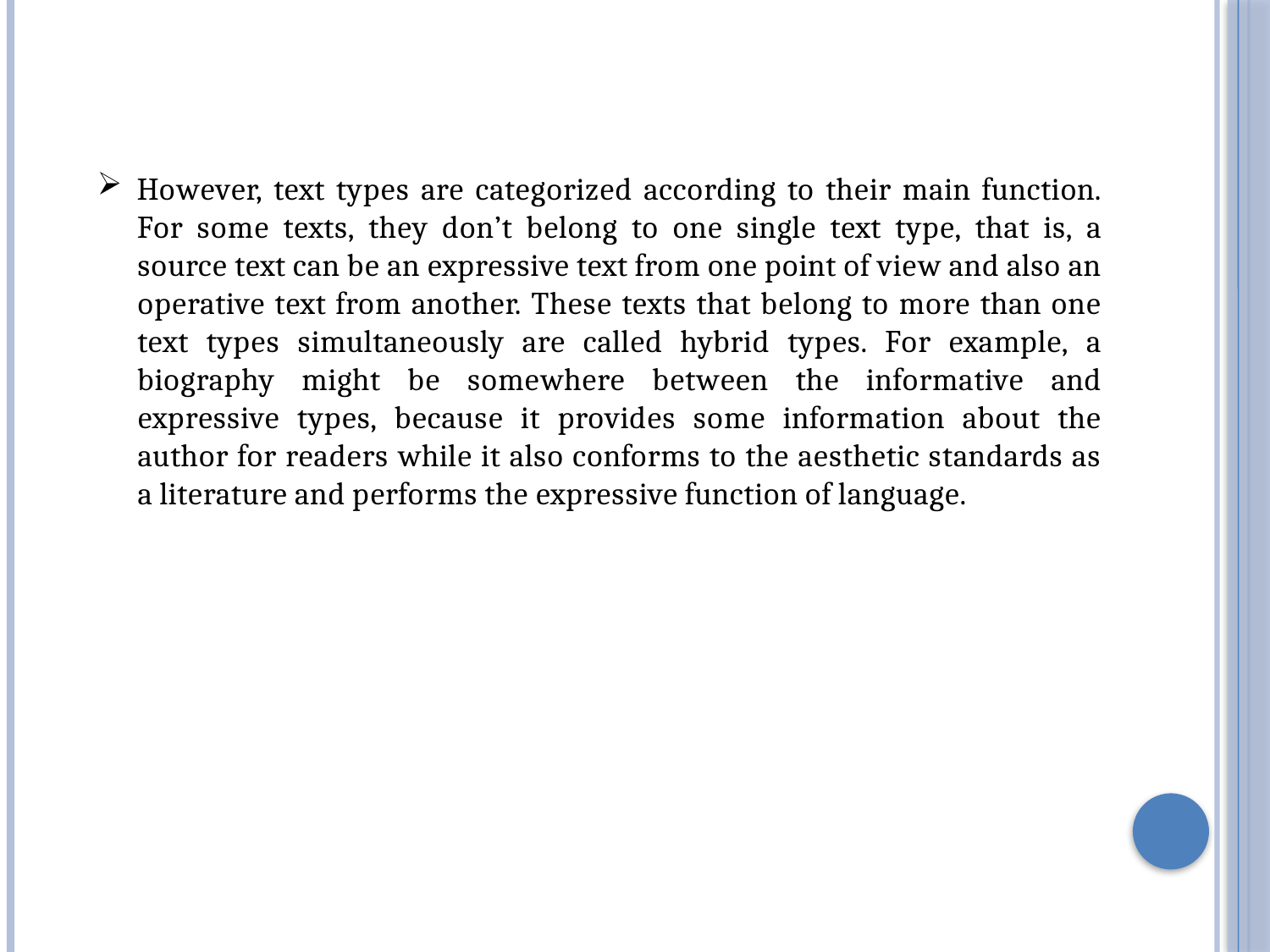

However, text types are categorized according to their main function. For some texts, they don’t belong to one single text type, that is, a source text can be an expressive text from one point of view and also an operative text from another. These texts that belong to more than one text types simultaneously are called hybrid types. For example, a biography might be somewhere between the informative and expressive types, because it provides some information about the author for readers while it also conforms to the aesthetic standards as a literature and performs the expressive function of language.